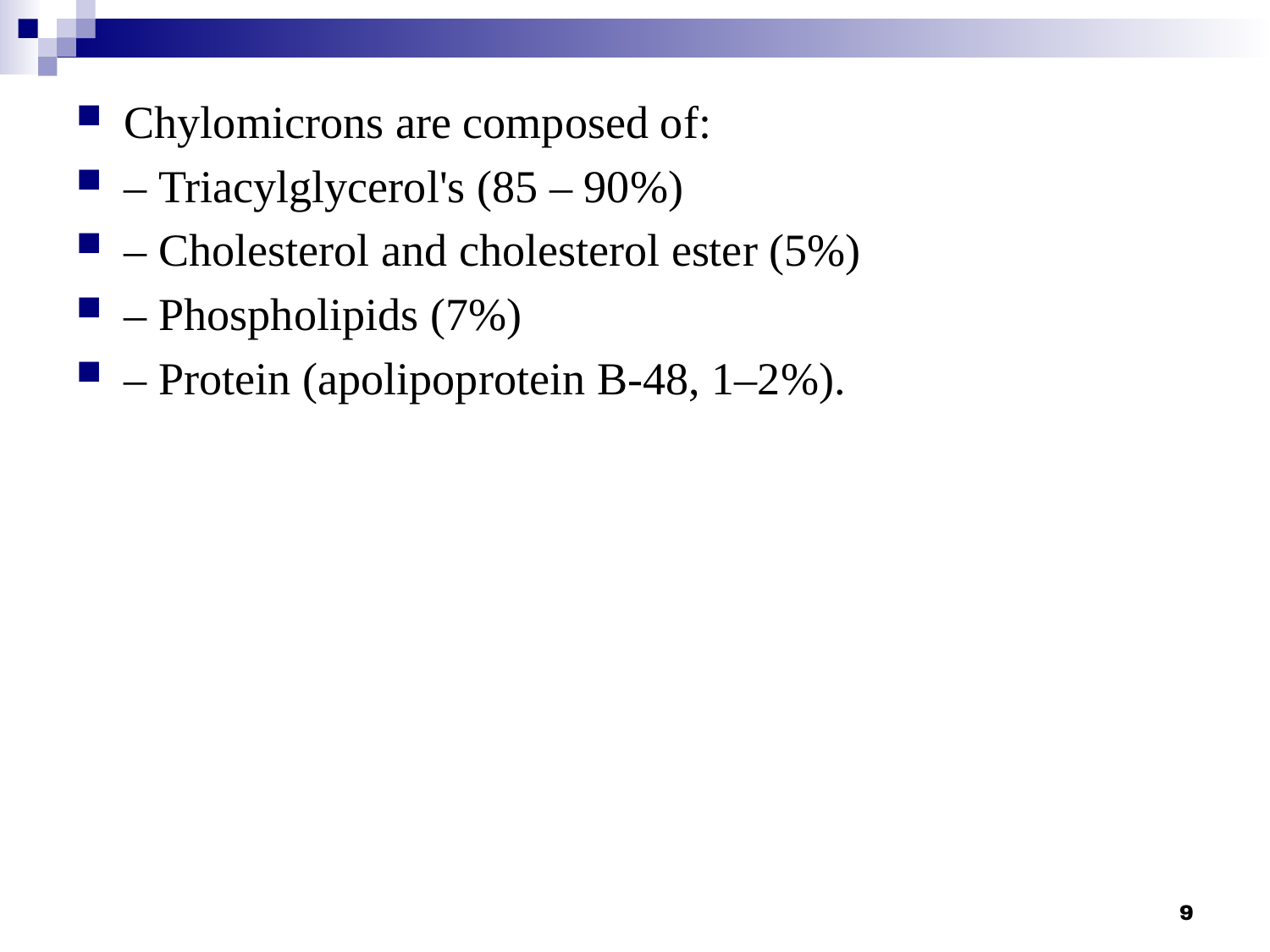

Chylomicrons are composed of:
– Triacylglycerol's (85 – 90%)
– Cholesterol and cholesterol ester (5%)
– Phospholipids (7%)
– Protein (apolipoprotein B-48, 1–2%).
9